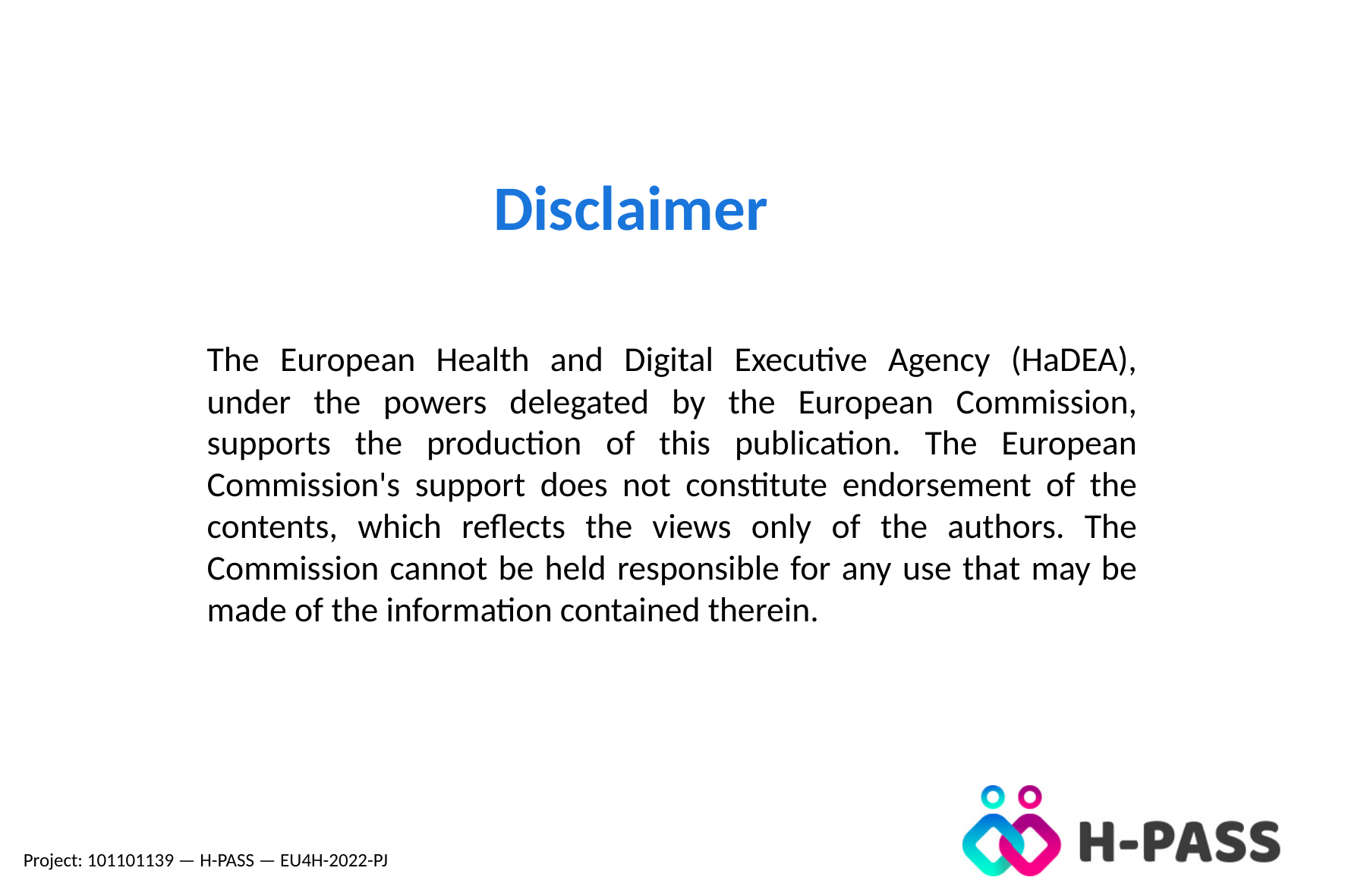

Disclaimer

The European Health and Digital Executive Agency (HaDEA), under the powers delegated by the European Commission, supports the production of this publication. The European Commission's support does not constitute endorsement of the contents, which reflects the views only of the authors. The Commission cannot be held responsible for any use that may be made of the information contained therein.
Project: 101101139 — H-PASS — EU4H-2022-PJ